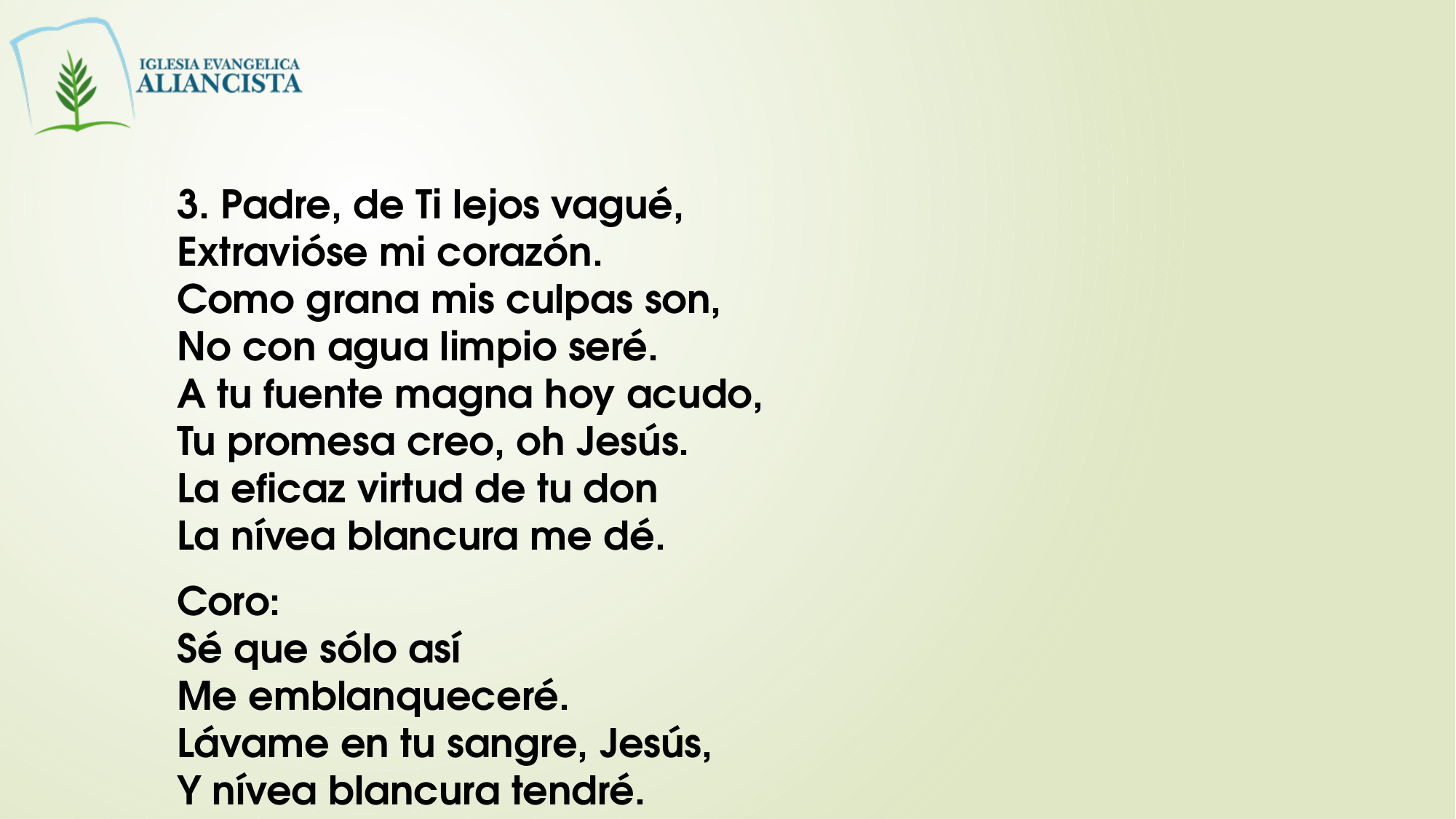

3. Padre, de Ti lejos vagué,
Extravióse mi corazón.
Como grana mis culpas son,
No con agua limpio seré.
A tu fuente magna hoy acudo,
Tu promesa creo, oh Jesús.
La eficaz virtud de tu don
La nívea blancura me dé.

Coro:
Sé que sólo así
Me emblanqueceré.
Lávame en tu sangre, Jesús,
Y nívea blancura tendré.